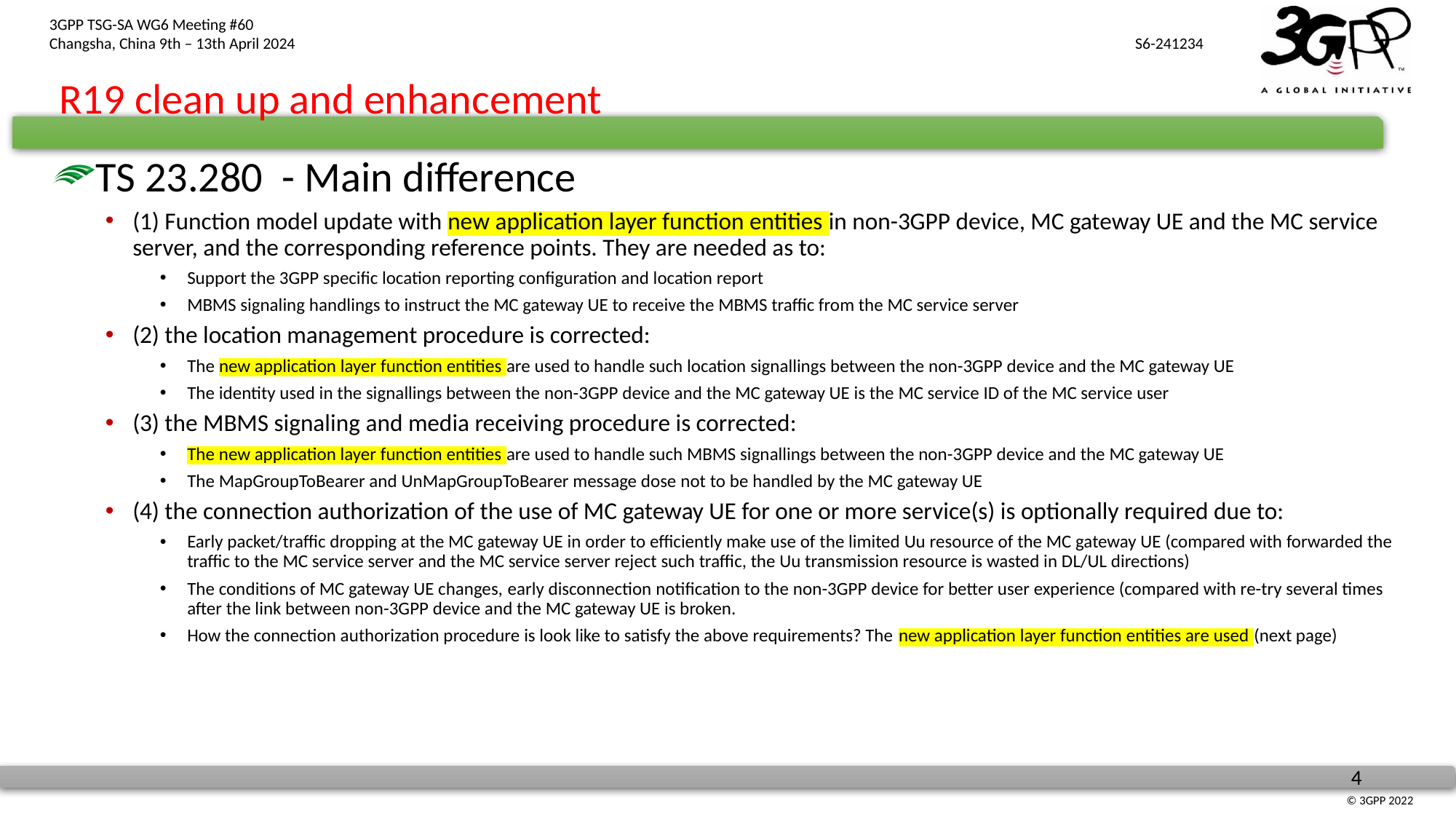

# R19 clean up and enhancement
TS 23.280  - Main difference
(1) Function model update with new application layer function entities in non-3GPP device, MC gateway UE and the MC service server, and the corresponding reference points. They are needed as to:
Support the 3GPP specific location reporting configuration and location report
MBMS signaling handlings to instruct the MC gateway UE to receive the MBMS traffic from the MC service server
(2) the location management procedure is corrected:
The new application layer function entities are used to handle such location signallings between the non-3GPP device and the MC gateway UE
The identity used in the signallings between the non-3GPP device and the MC gateway UE is the MC service ID of the MC service user
(3) the MBMS signaling and media receiving procedure is corrected:
The new application layer function entities are used to handle such MBMS signallings between the non-3GPP device and the MC gateway UE
The MapGroupToBearer and UnMapGroupToBearer message dose not to be handled by the MC gateway UE
(4) the connection authorization of the use of MC gateway UE for one or more service(s) is optionally required due to:
Early packet/traffic dropping at the MC gateway UE in order to efficiently make use of the limited Uu resource of the MC gateway UE (compared with forwarded the traffic to the MC service server and the MC service server reject such traffic, the Uu transmission resource is wasted in DL/UL directions)
The conditions of MC gateway UE changes, early disconnection notification to the non-3GPP device for better user experience (compared with re-try several times after the link between non-3GPP device and the MC gateway UE is broken.
How the connection authorization procedure is look like to satisfy the above requirements? The new application layer function entities are used (next page)